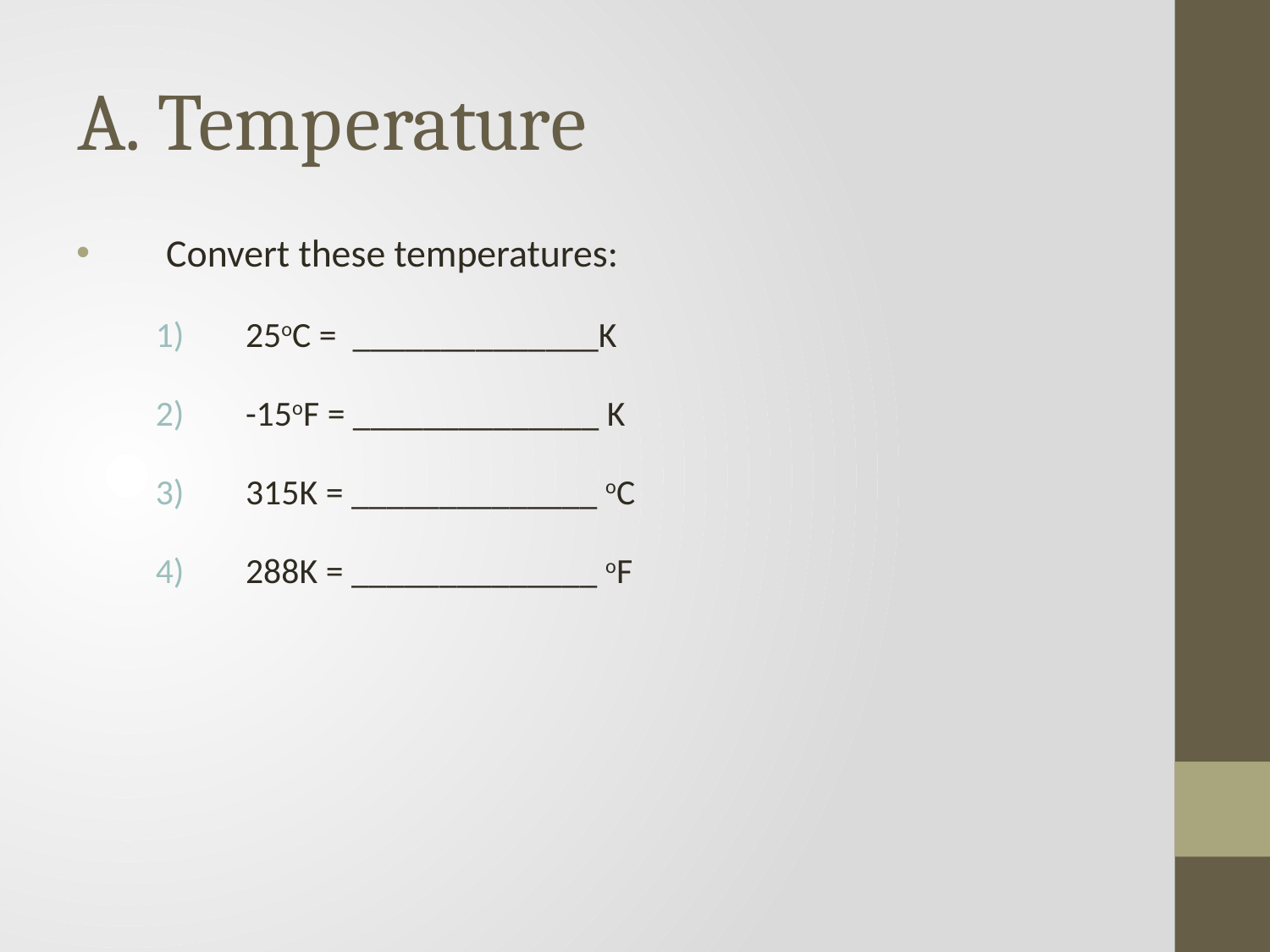

# A. Temperature
Convert these temperatures:
25oC =  ______________K
-15oF = ______________ K
315K = ______________ oC
288K = ______________ oF